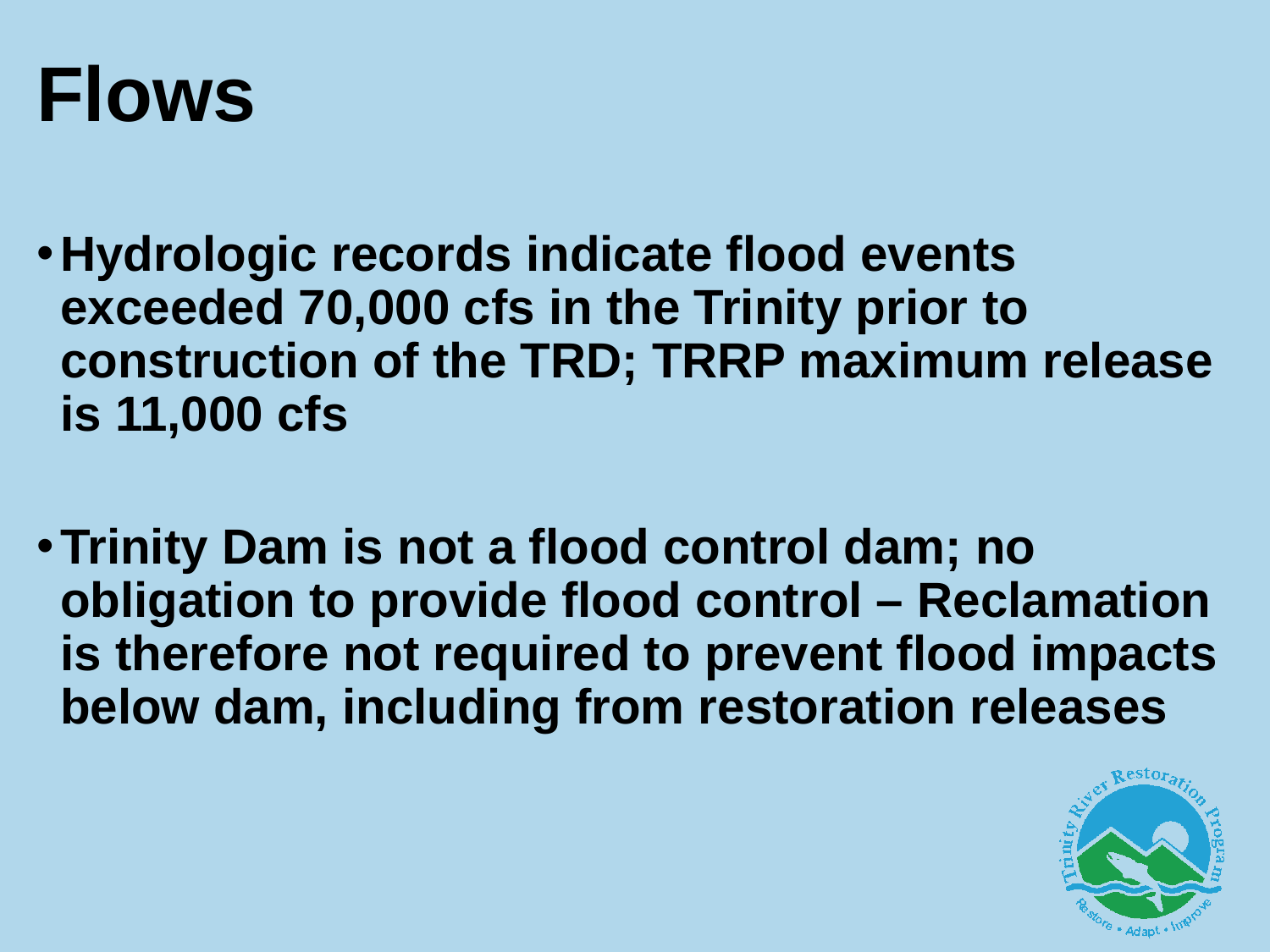

# Flows
Hydrologic records indicate flood events exceeded 70,000 cfs in the Trinity prior to construction of the TRD; TRRP maximum release is 11,000 cfs

Trinity Dam is not a flood control dam; no obligation to provide flood control – Reclamation is therefore not required to prevent flood impacts below dam, including from restoration releases